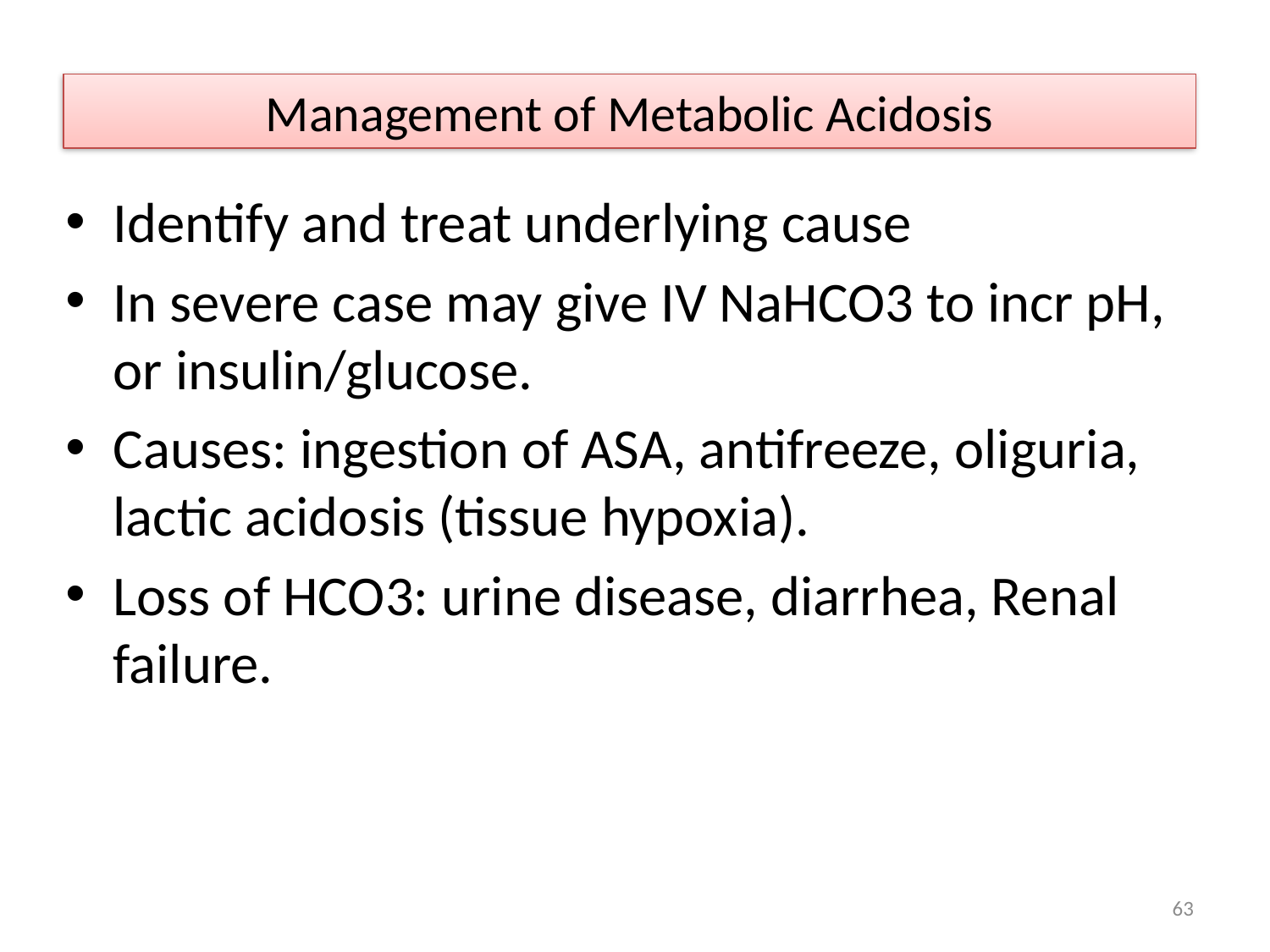

# Management of Metabolic Acidosis
Identify and treat underlying cause
In severe case may give IV NaHCO3 to incr pH, or insulin/glucose.
Causes: ingestion of ASA, antifreeze, oliguria, lactic acidosis (tissue hypoxia).
Loss of HCO3: urine disease, diarrhea, Renal failure.
63